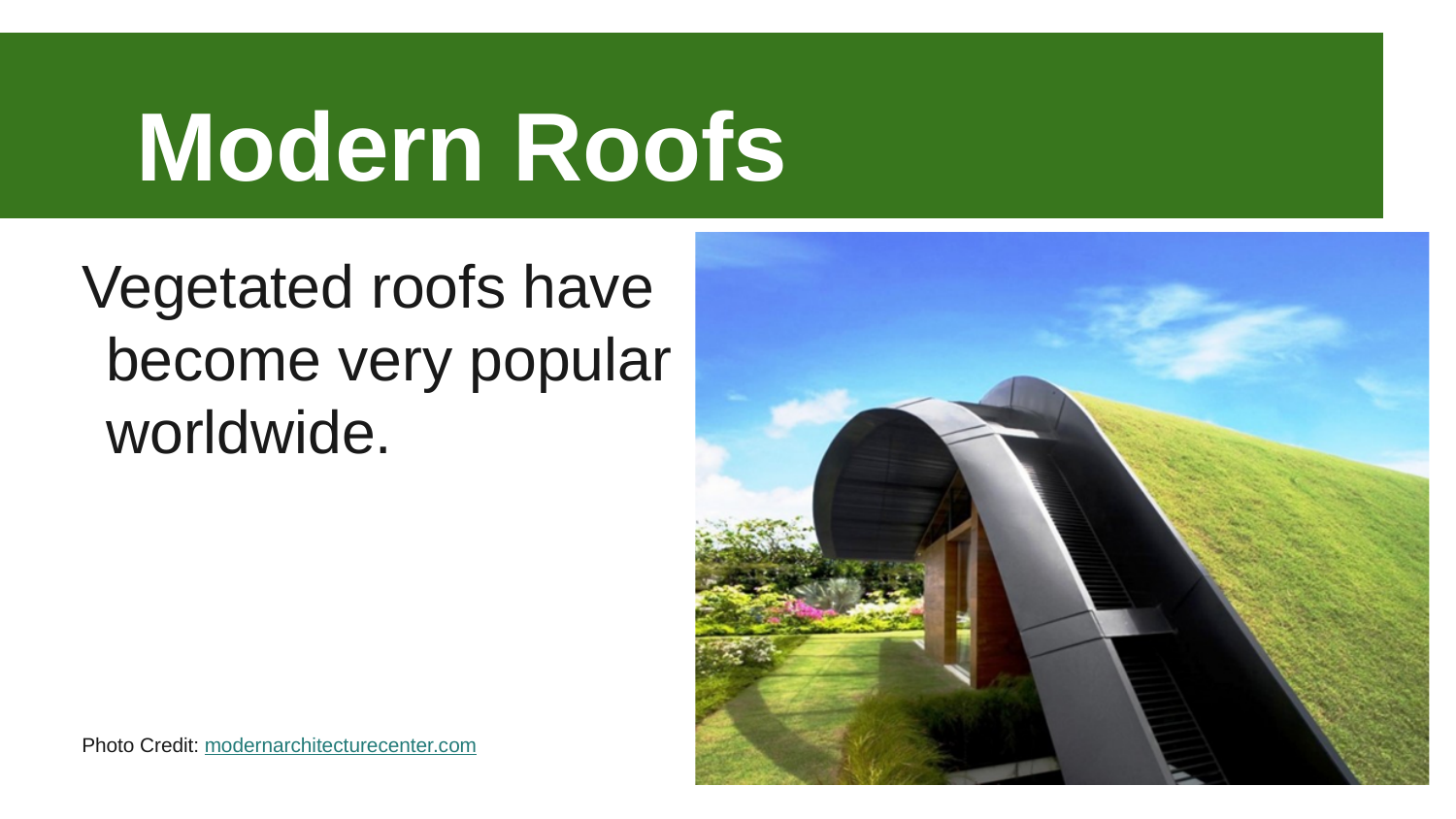

# Modern Roofs
Vegetated roofs have become very popular worldwide.

Photo Credit: modernarchitecturecenter.com